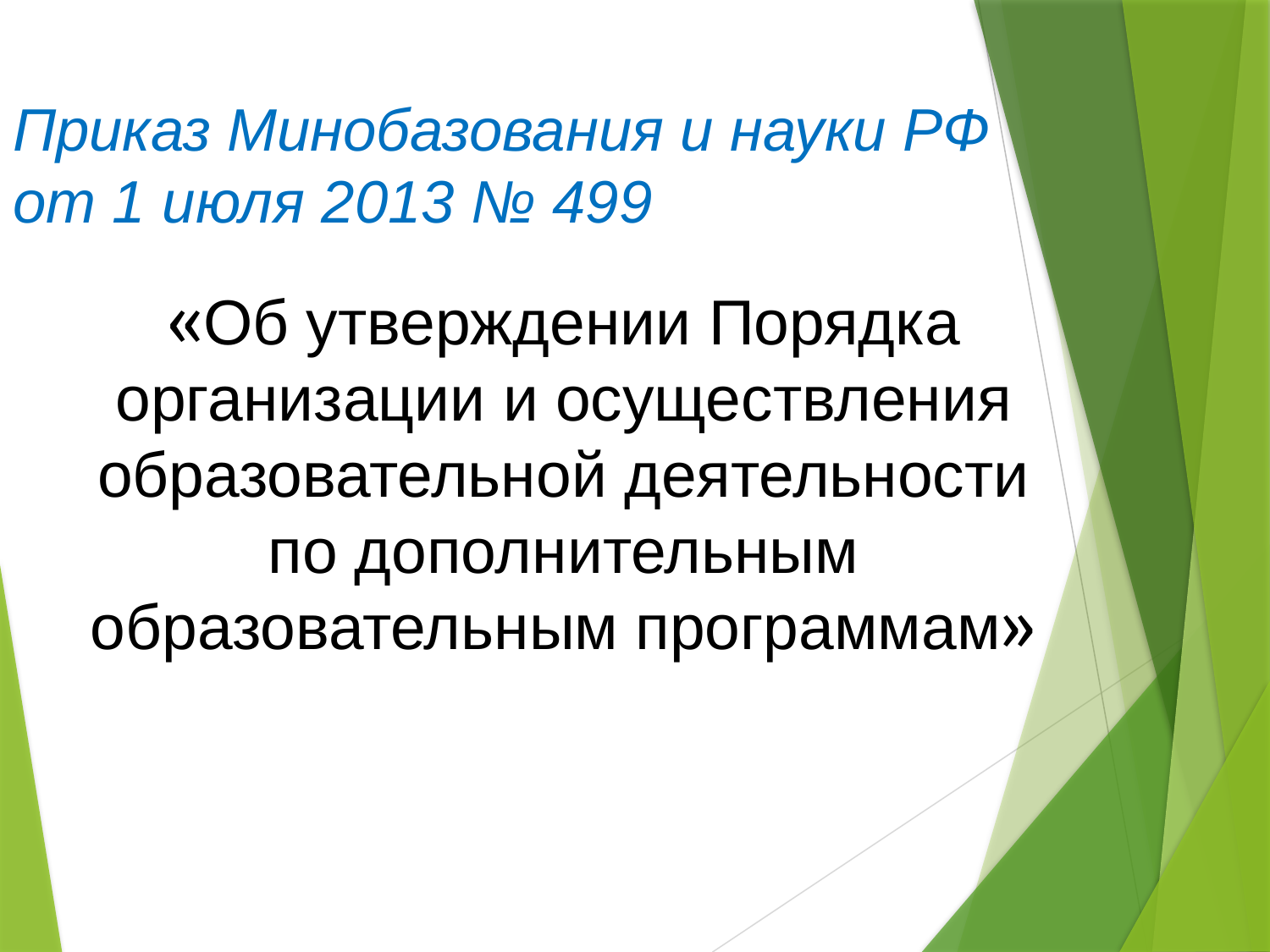

Приказ Минобазования и науки РФ
от 1 июля 2013 № 499
	«Об утверждении Порядка организации и осуществления образовательной деятельности по дополнительным образовательным программам»